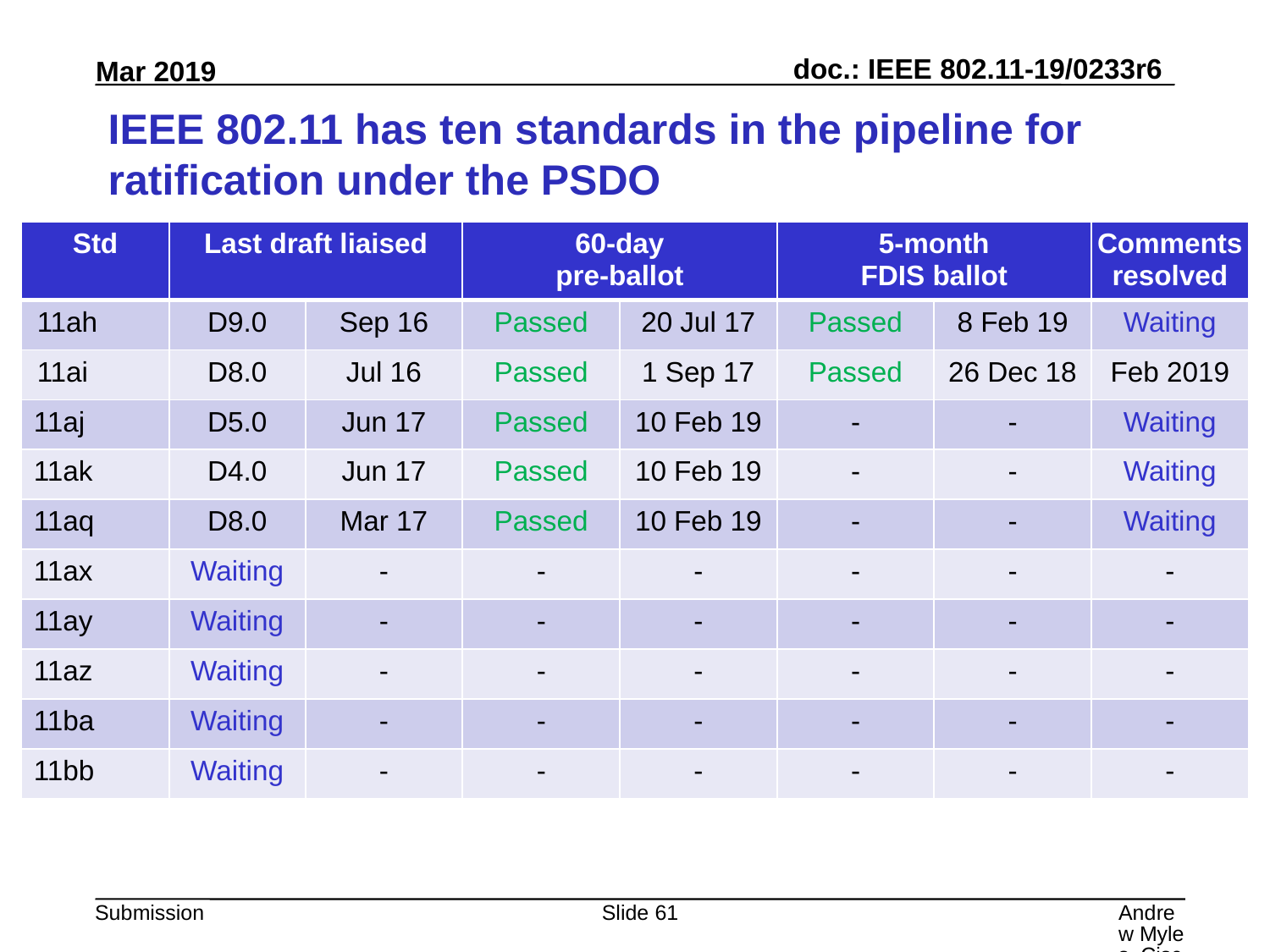

# IEEE 802.11 has ten standards in the pipeline for ratification under the PSDO
| Std | Last draft liaised |  | 60-day pre-ballot |  | 5-month FDIS ballot |  | Comments resolved |
| --- | --- | --- | --- | --- | --- | --- | --- |
| 11ah | D9.0 | Sep 16 | Passed | 20 Jul 17 | Passed | 8 Feb 19 | Waiting |
| 11ai | D8.0 | Jul 16 | Passed | 1 Sep 17 | Passed | 26 Dec 18 | Feb 2019 |
| 11aj | D5.0 | Jun 17 | Passed | 10 Feb 19 | - | - | Waiting |
| 11ak | D4.0 | Jun 17 | Passed | 10 Feb 19 | - | - | Waiting |
| 11aq | D8.0 | Mar 17 | Passed | 10 Feb 19 | - | - | Waiting |
| 11ax | Waiting | - | - | - | - | - | - |
| 11ay | Waiting | - | - | - | - | - | - |
| 11az | Waiting | - | - | - | - | - | - |
| 11ba | Waiting | - | - | - | - | - | - |
| 11bb | Waiting | - | - | - | - | - | - |
Slide 61
Andrew Myles, Cisco